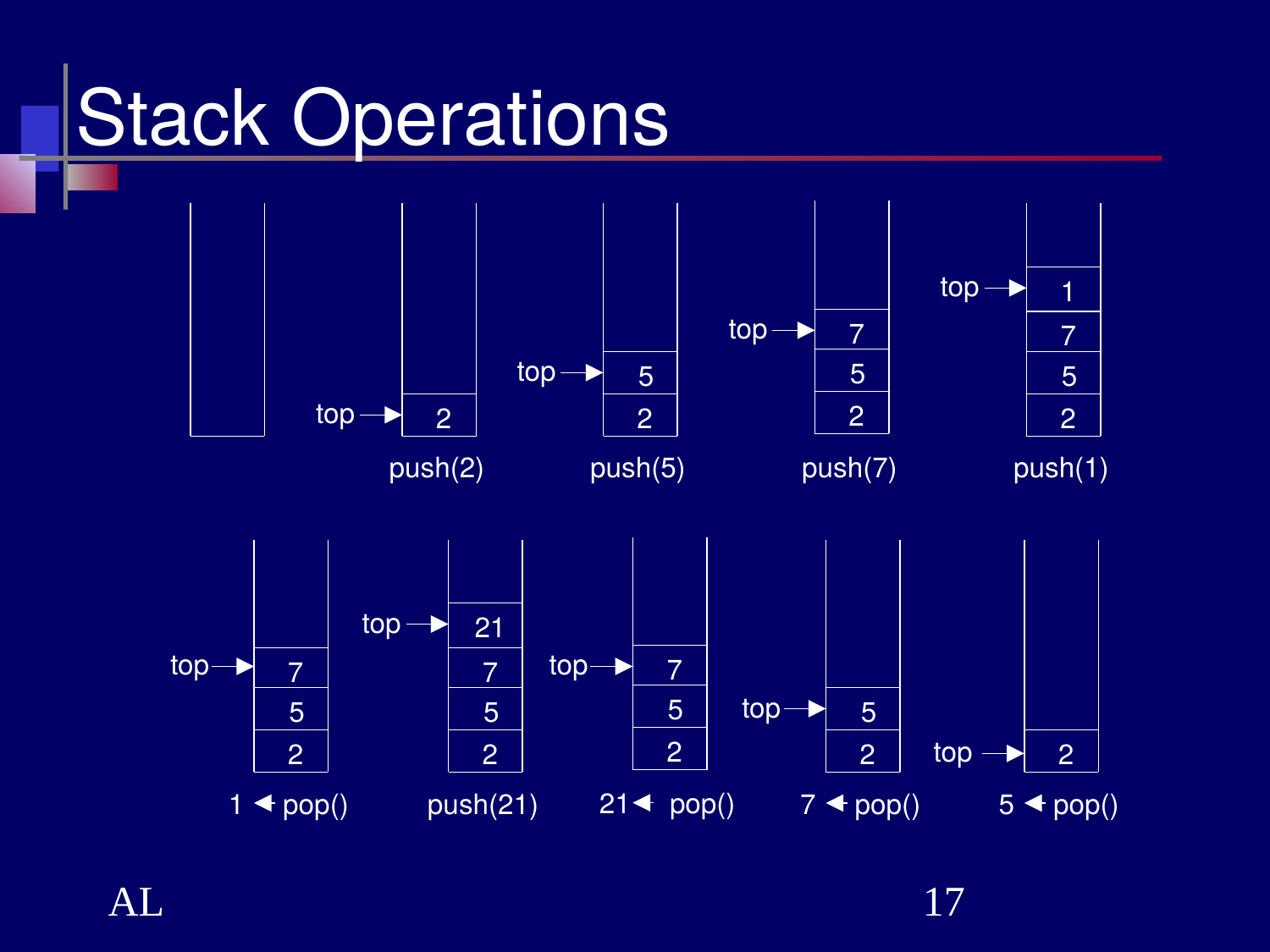

# Stack Operations

top
1
top
7
7
top
5
5
5
top
2
2
2
2
push(7)
push(2)
push(5)
push(1)
top
21
top
top
7
7
7
top
5
5
5
5
2
top
2
2
2
2
21     pop()
1     pop()
push(21)
7     pop()
5     pop()
AL
17